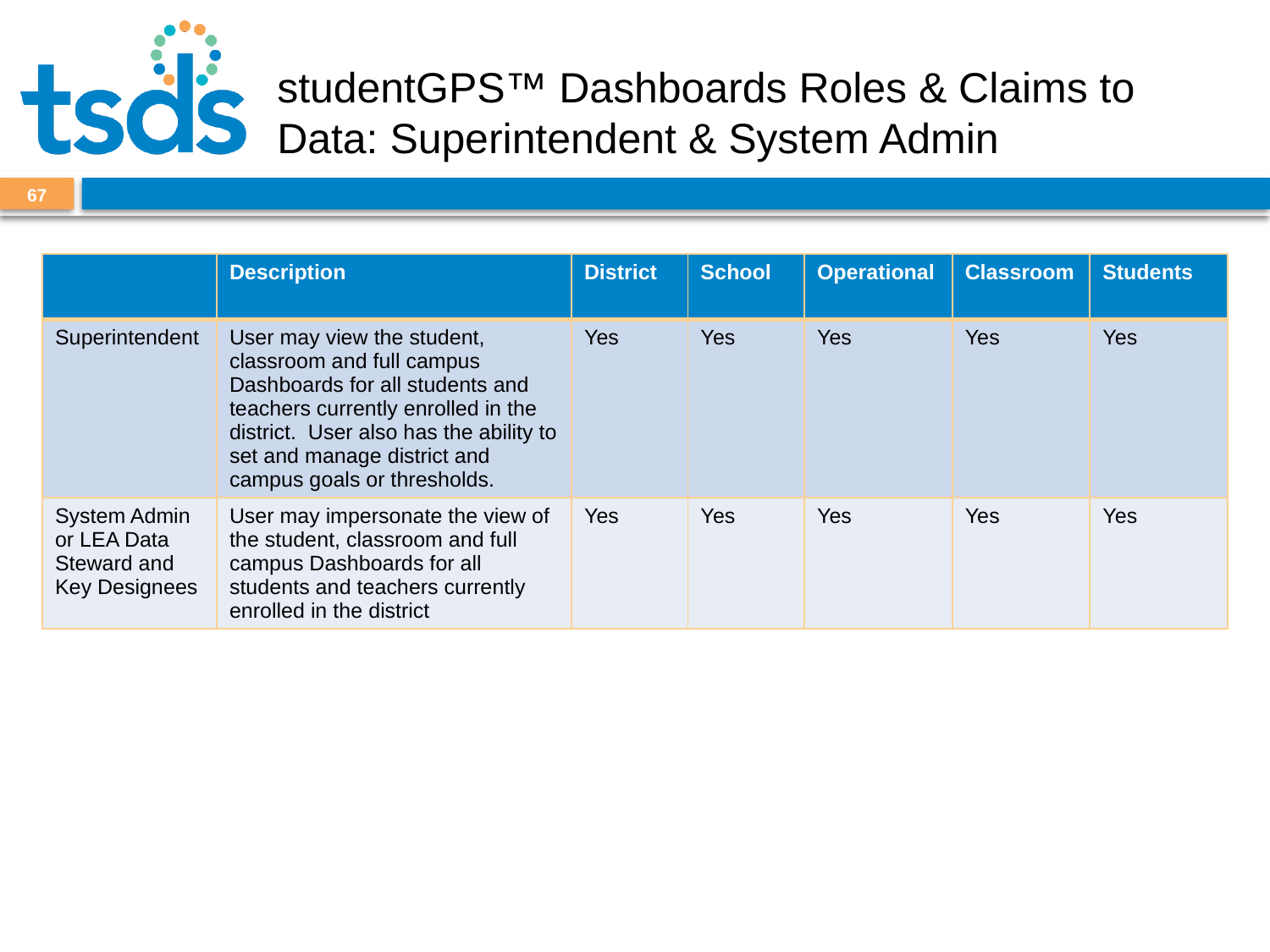

# studentGPS™ Dashboards Roles & Claims to Data: Superintendent & System Admin
67
|  | Description | District | School | Operational | Classroom | Students |
| --- | --- | --- | --- | --- | --- | --- |
| Superintendent | User may view the student, classroom and full campus Dashboards for all students and teachers currently enrolled in the district. User also has the ability to set and manage district and campus goals or thresholds. | Yes | Yes | Yes | Yes | Yes |
| System Admin or LEA Data Steward and Key Designees | User may impersonate the view of the student, classroom and full campus Dashboards for all students and teachers currently enrolled in the district | Yes | Yes | Yes | Yes | Yes |